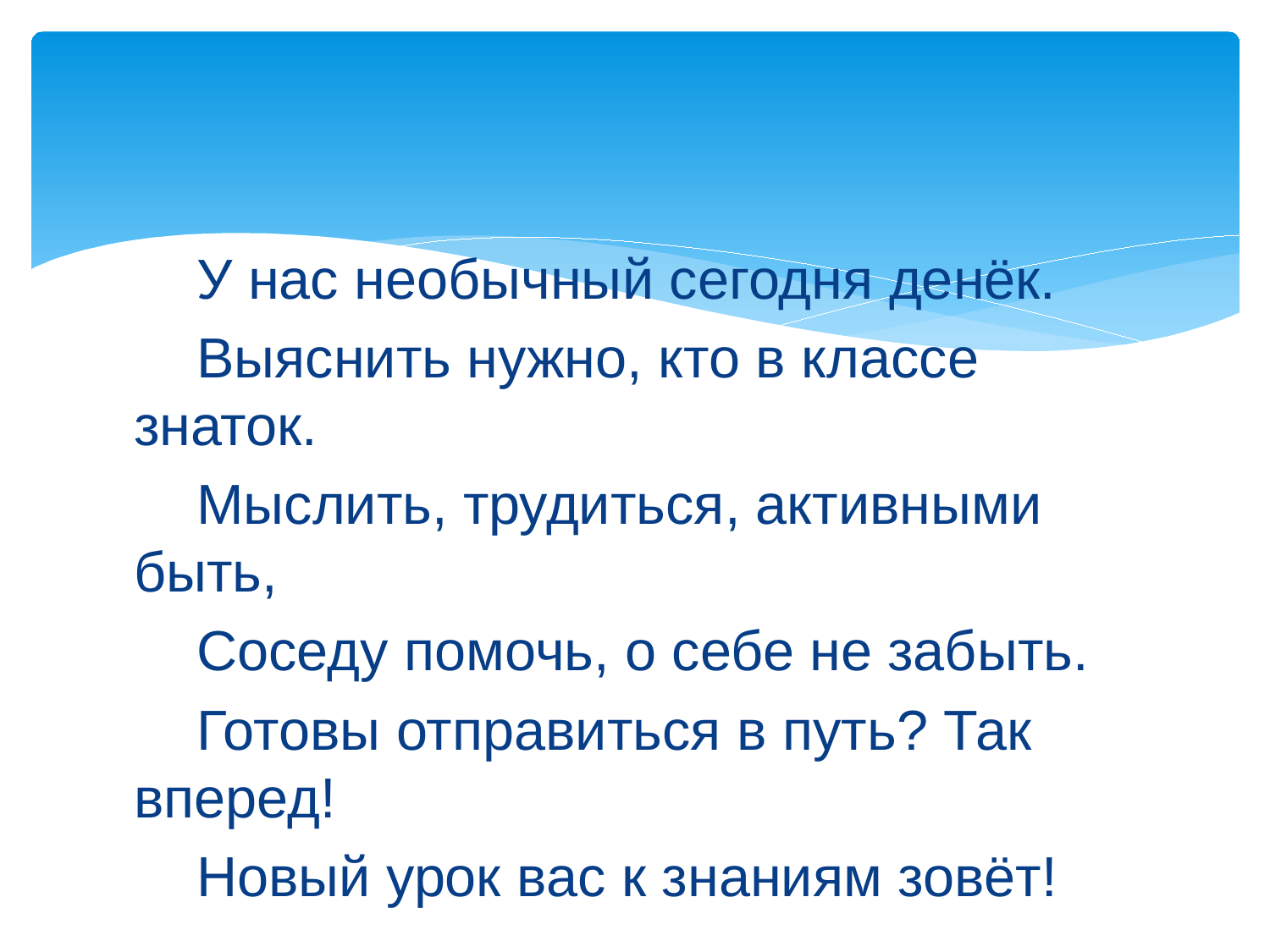

#
    У нас необычный сегодня денёк.
    Выяснить нужно, кто в классе знаток.
    Мыслить, трудиться, активными быть,
    Соседу помочь, о себе не забыть.
    Готовы отправиться в путь? Так вперед!
    Новый урок вас к знаниям зовёт!